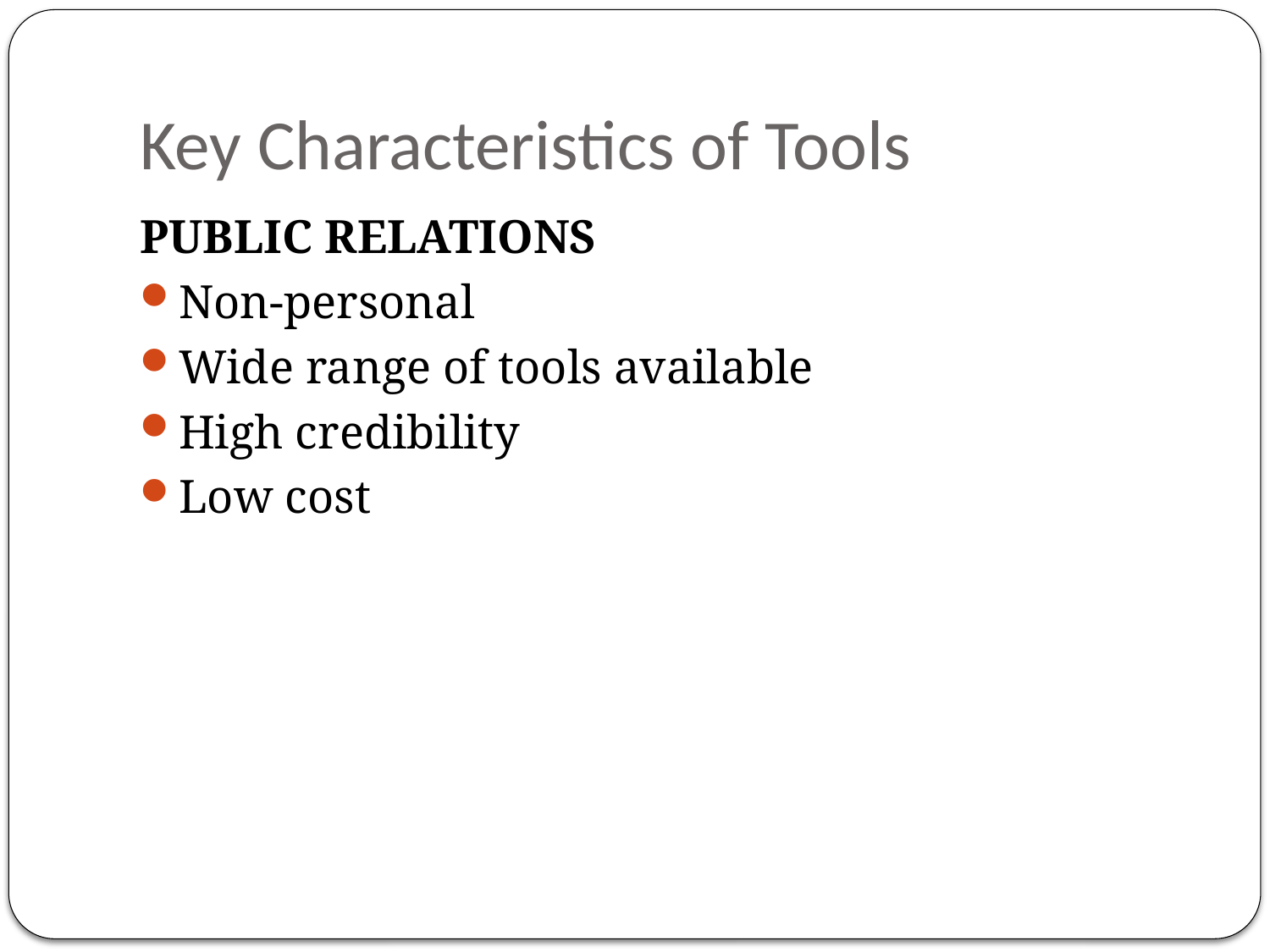

# Key Characteristics of Tools
PUBLIC RELATIONS
Non-personal
Wide range of tools available
High credibility
Low cost